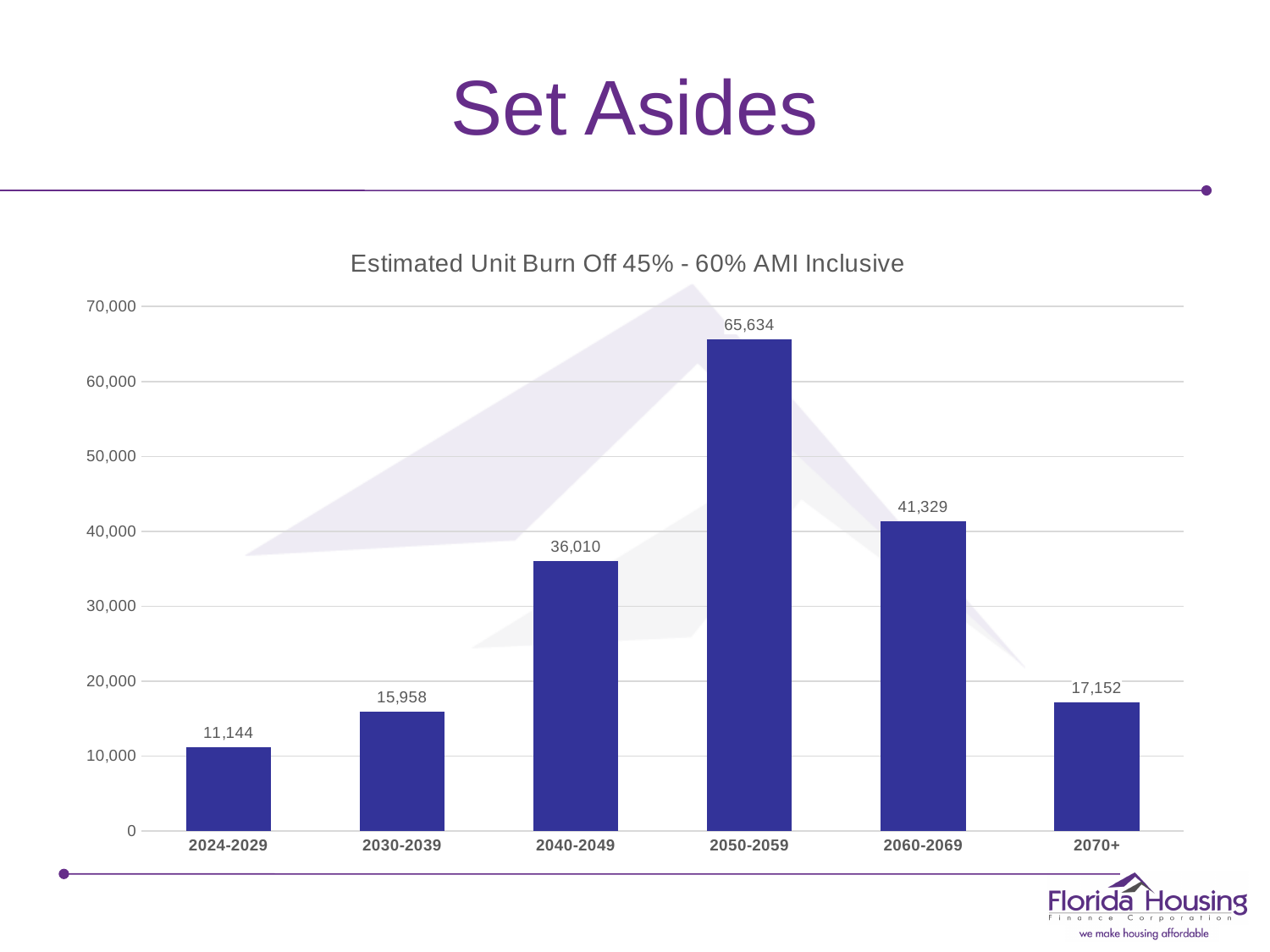

# Set Asides

### Chart: Estimated Unit Burn Off 45% - 60% AMI Inclusive

| Category | Affordable |
|---|---|
| 2024-2029 | 11144.0 |
| 2030-2039 | 15958.0 |
| 2040-2049 | 36010.0 |
| 2050-2059 | 65634.0 |
| 2060-2069 | 41329.0 |
| 2070+ | 17152.0 |